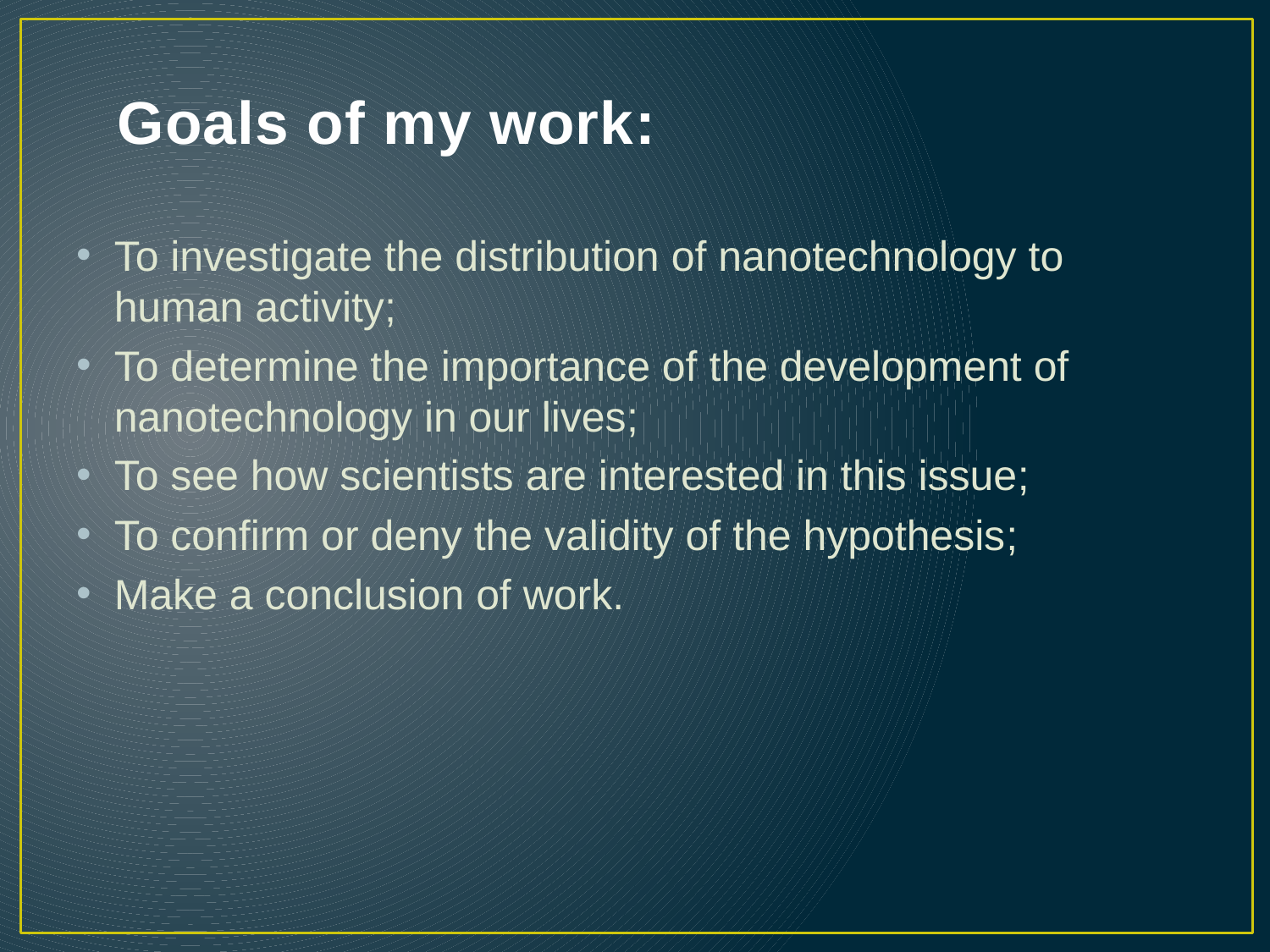

# Goals of my work:
To investigate the distribution of nanotechnology to human activity;
To determine the importance of the development of nanotechnology in our lives;
To see how scientists are interested in this issue;
To confirm or deny the validity of the hypothesis;
Make a conclusion of work.